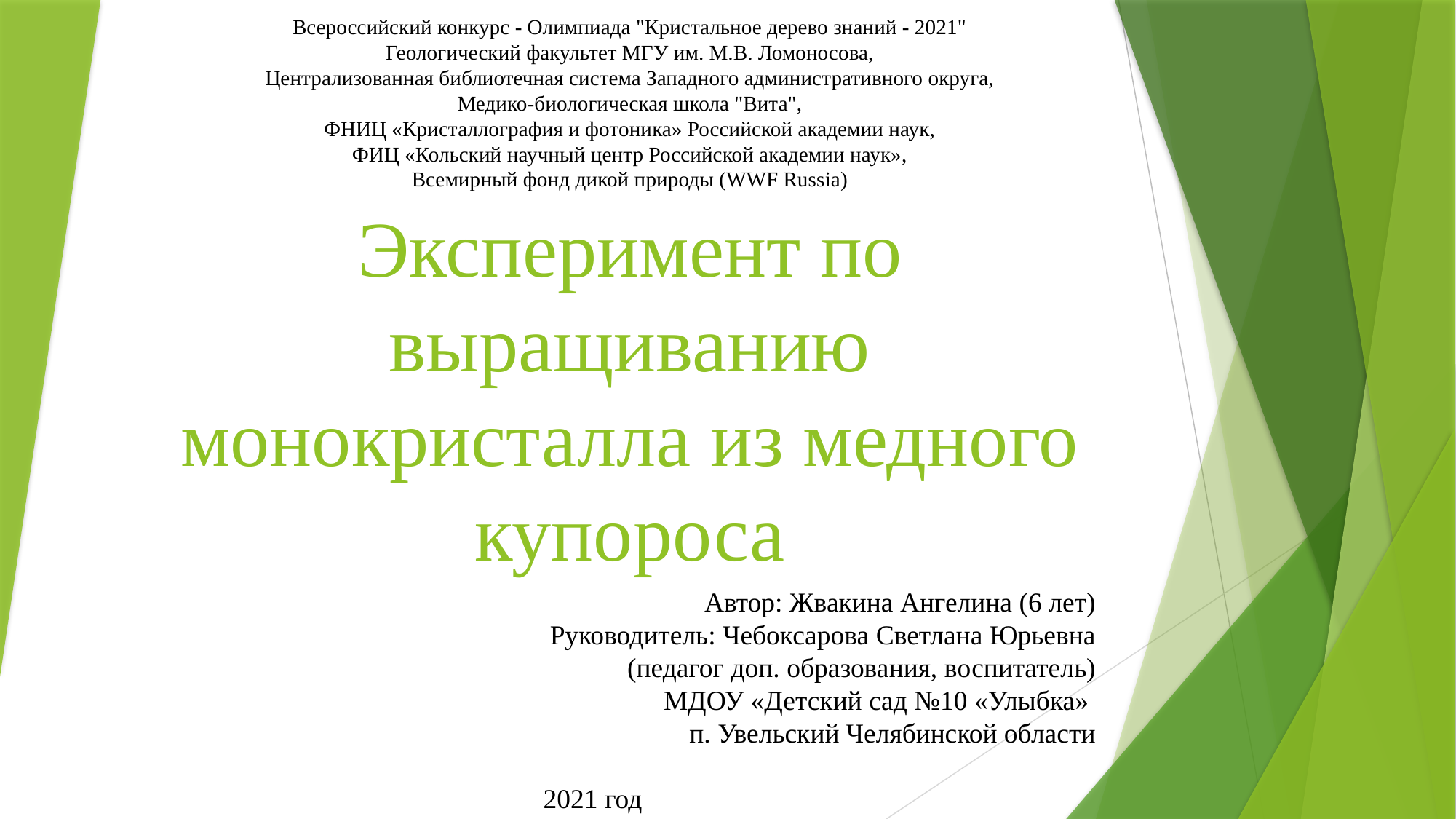

Всероссийский конкурс - Олимпиада "Кристальное дерево знаний - 2021"
Геологический факультет МГУ им. М.В. Ломоносова,
Централизованная библиотечная система Западного административного округа,
Медико-биологическая школа "Вита",
ФНИЦ «Кристаллография и фотоника» Российской академии наук,
ФИЦ «Кольский научный центр Российской академии наук»,
Всемирный фонд дикой природы (WWF Russia)
# Эксперимент по выращиванию монокристалла из медного купороса
Автор: Жвакина Ангелина (6 лет)
Руководитель: Чебоксарова Светлана Юрьевна (педагог доп. образования, воспитатель)
МДОУ «Детский сад №10 «Улыбка»
п. Увельский Челябинской области

        2021 год